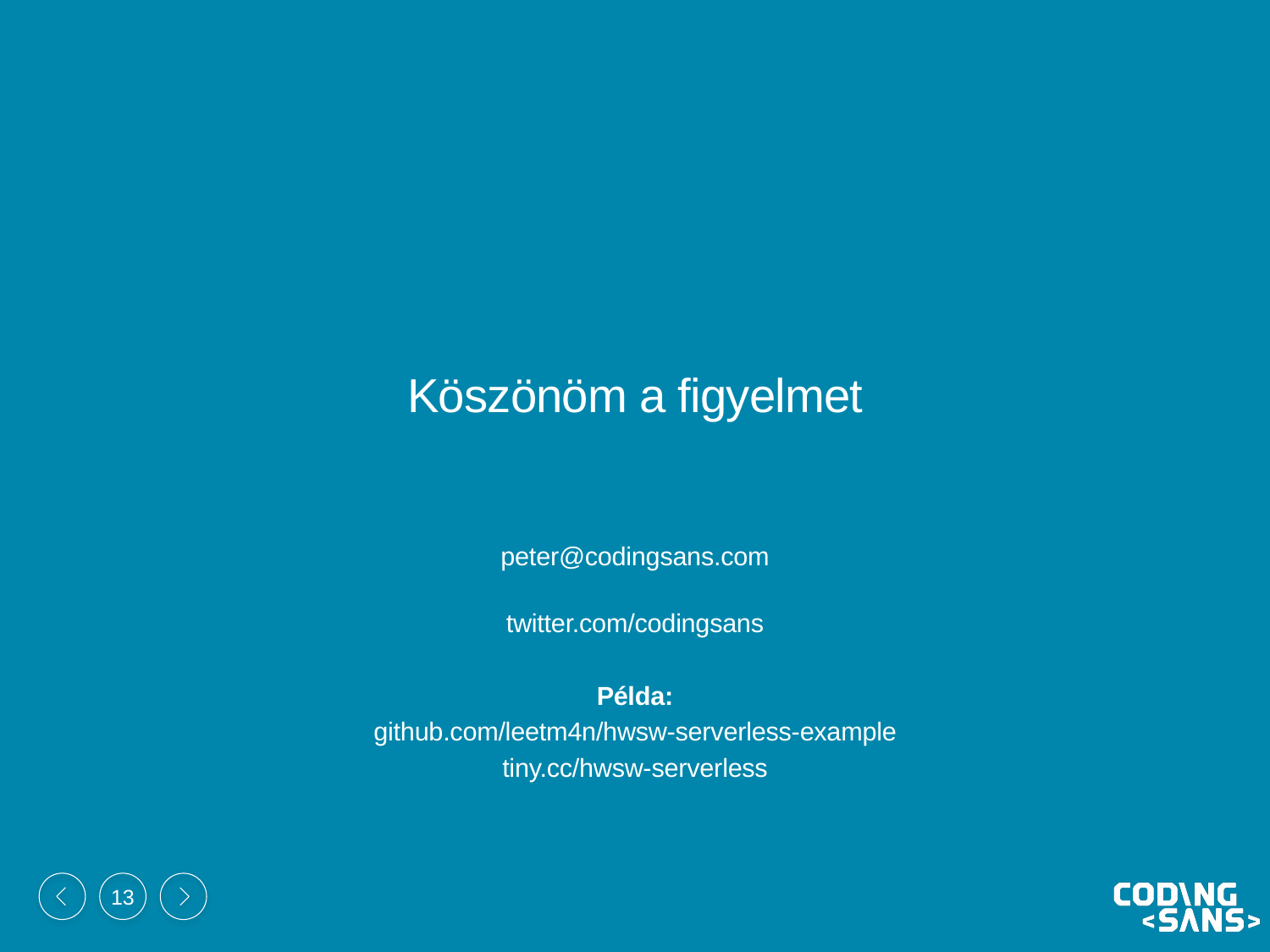

# Köszönöm a figyelmet
peter@codingsans.com
twitter.com/codingsans

Példa:
github.com/leetm4n/hwsw-serverless-example
tiny.cc/hwsw-serverless